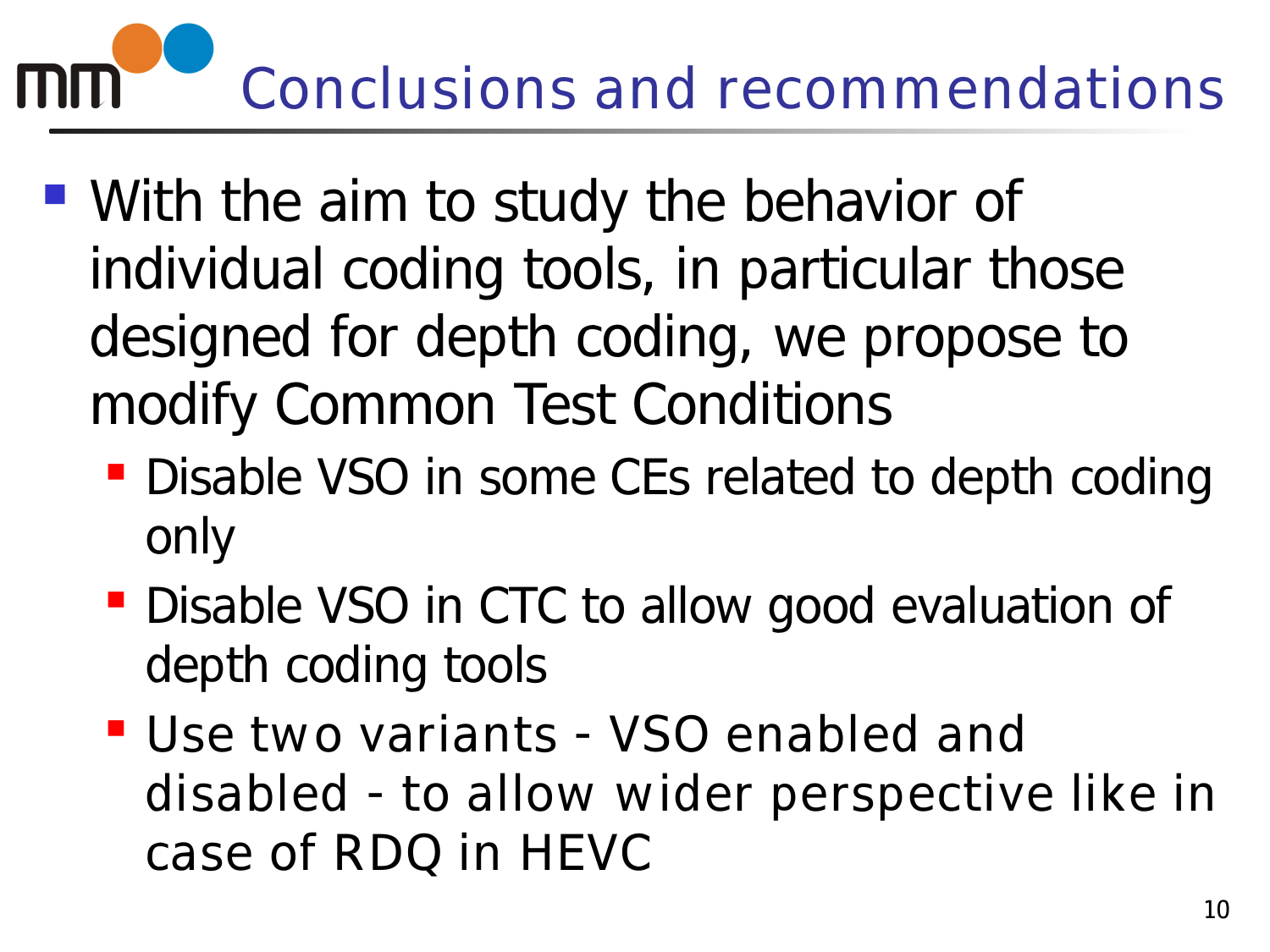

# Conclusions and recommendations
With the aim to study the behavior of individual coding tools, in particular those designed for depth coding, we propose to modify Common Test Conditions
Disable VSO in some CEs related to depth coding only
Disable VSO in CTC to allow good evaluation of depth coding tools
Use two variants - VSO enabled and disabled - to allow wider perspective like in case of RDQ in HEVC

10